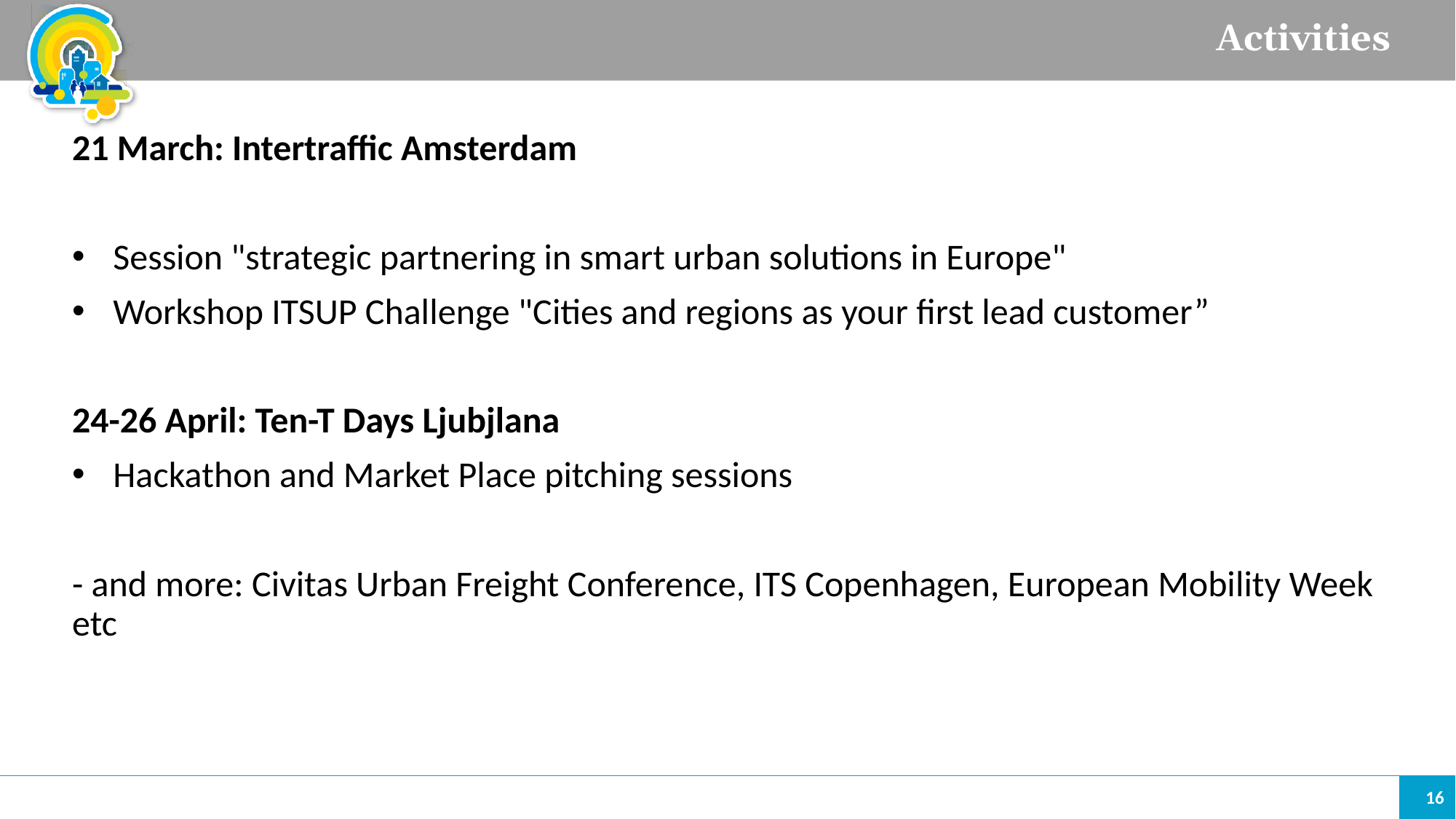

# Activities
21 March: Intertraffic Amsterdam

Session "strategic partnering in smart urban solutions in Europe"
Workshop ITSUP Challenge "Cities and regions as your first lead customer”

24-26 April: Ten-T Days Ljubjlana
Hackathon and Market Place pitching sessions

- and more: Civitas Urban Freight Conference, ITS Copenhagen, European Mobility Week etc

16